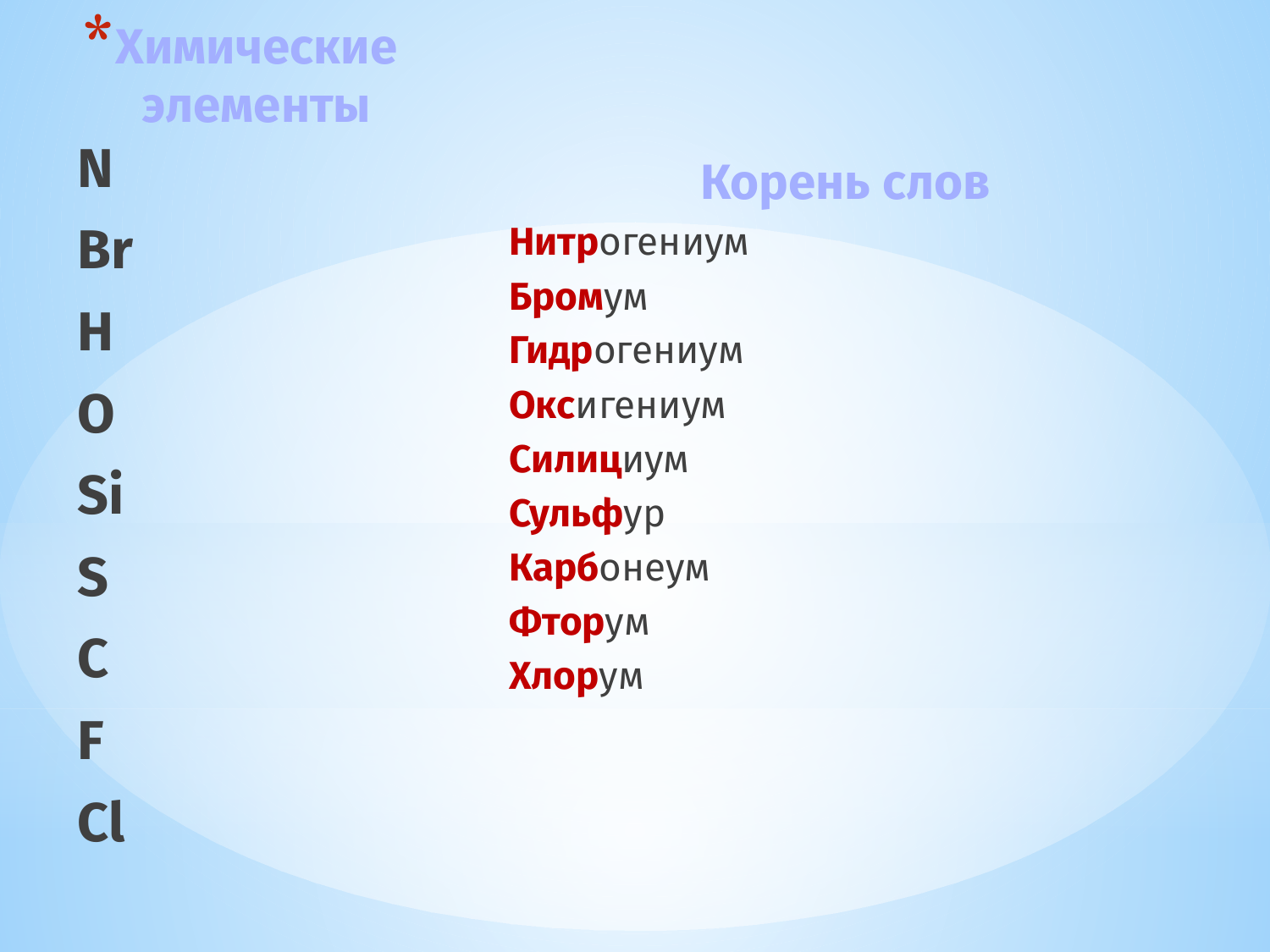

# Химические элементы
Корень слов
Нитрогениум
Бромум
Гидрогениум
Оксигениум
Силициум
Сульфур
Карбонеум
Фторум
Хлорум

N
Br
H
O
Si
S
C
F
Cl